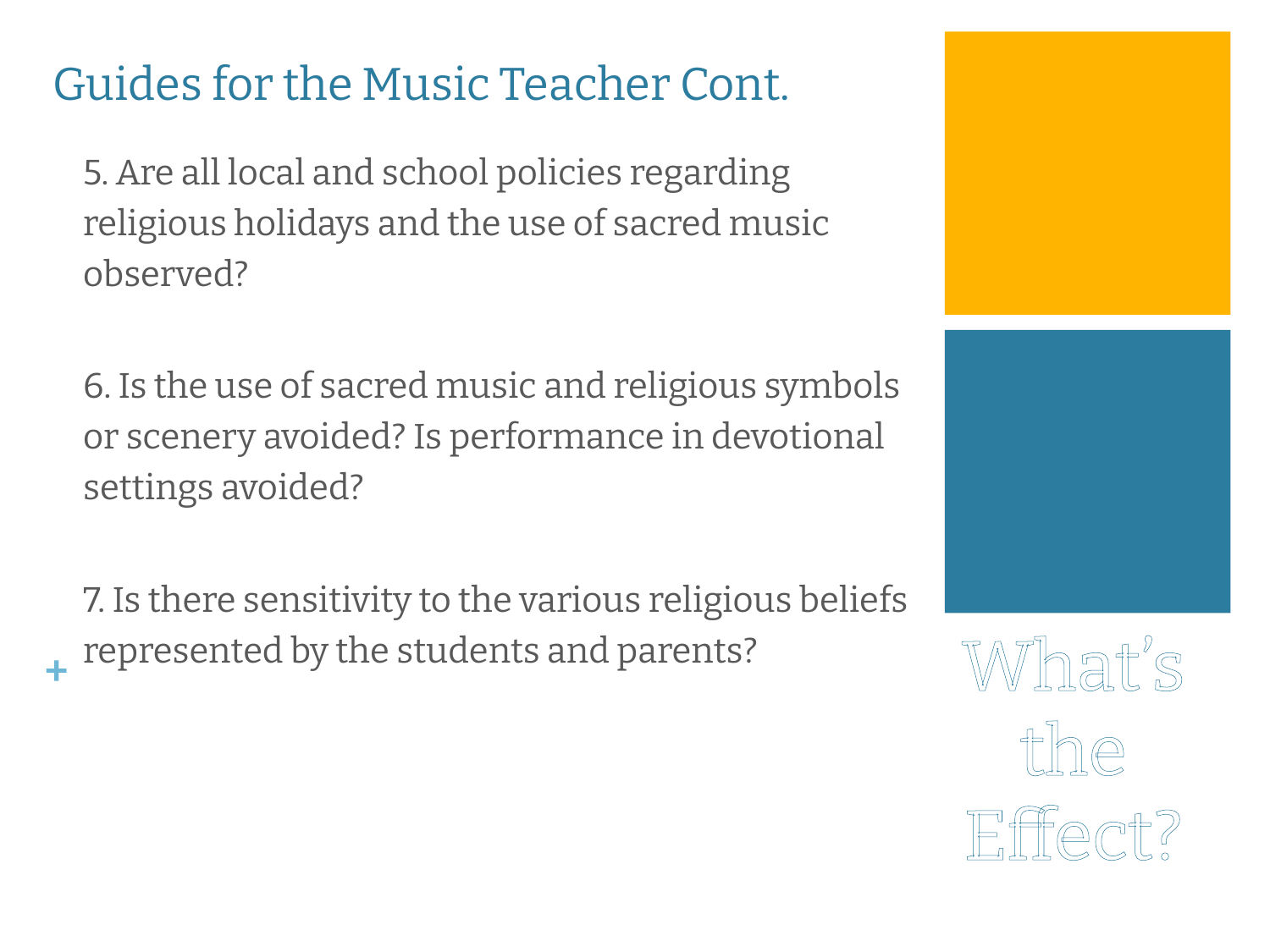

# Guides for the Music Teacher Cont.
5. Are all local and school policies regarding religious holidays and the use of sacred music observed?

6. Is the use of sacred music and religious symbols or scenery avoided? Is performance in devotional settings avoided?

7. Is there sensitivity to the various religious beliefs represented by the students and parents?

What’s
the
Effect?